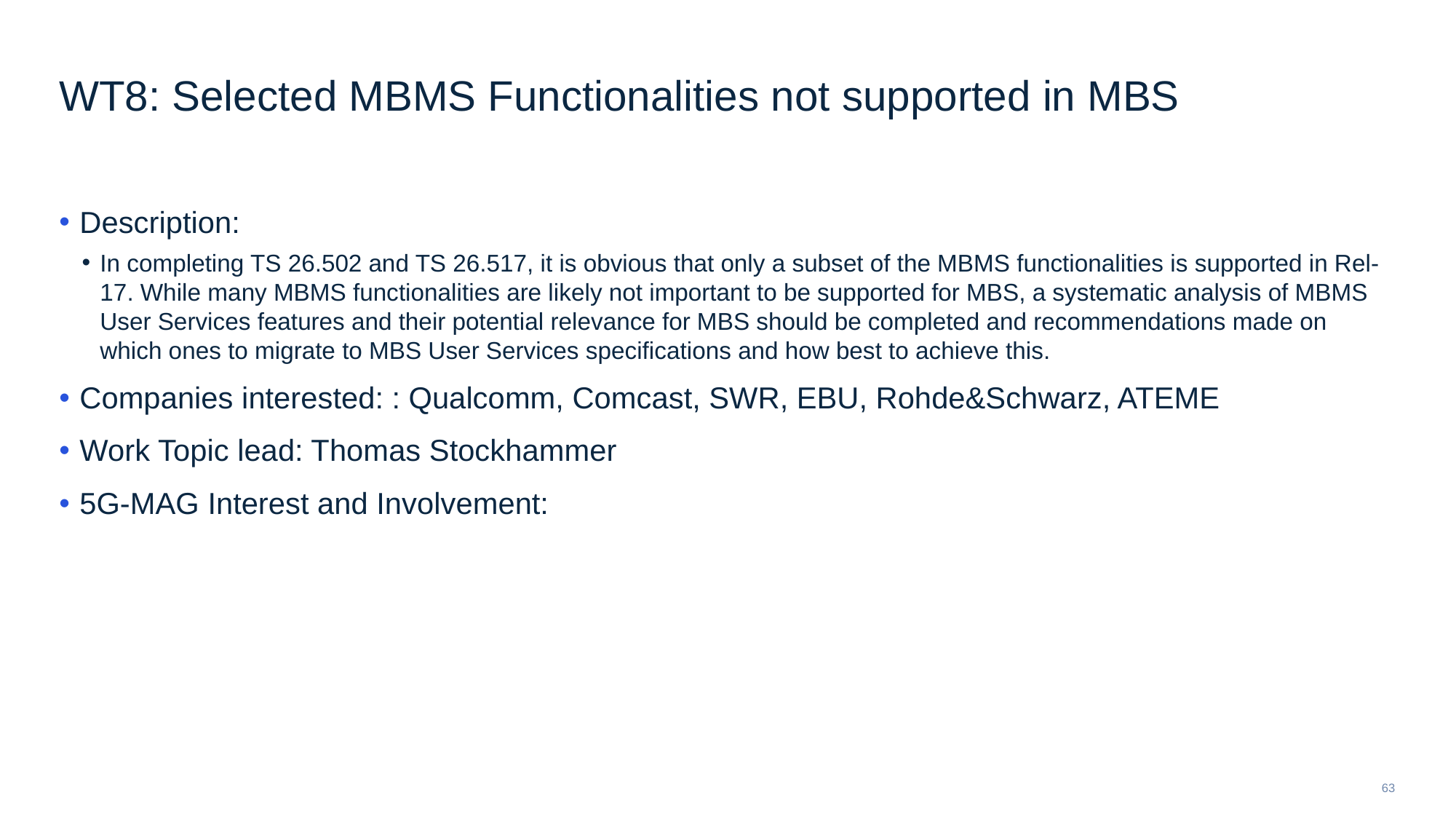

# WT8: Selected MBMS Functionalities not supported in MBS

Description:
In completing TS 26.502 and TS 26.517, it is obvious that only a subset of the MBMS functionalities is supported in Rel-17. While many MBMS functionalities are likely not important to be supported for MBS, a systematic analysis of MBMS User Services features and their potential relevance for MBS should be completed and recommendations made on which ones to migrate to MBS User Services specifications and how best to achieve this.
Companies interested: : Qualcomm, Comcast, SWR, EBU, Rohde&Schwarz, ATEME
Work Topic lead: Thomas Stockhammer
5G-MAG Interest and Involvement: